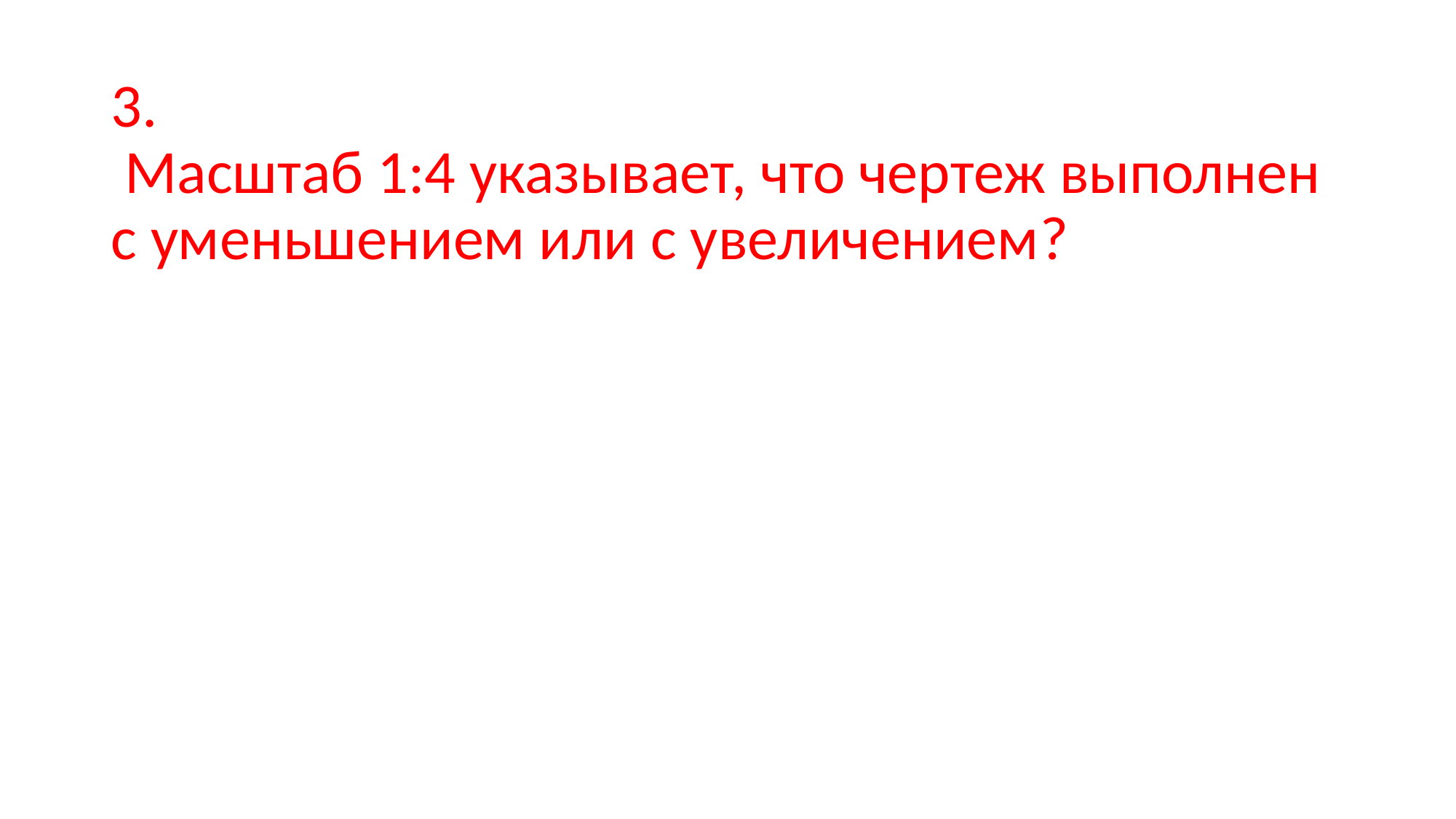

# 3. Масштаб 1:4 указывает, что чертеж выполнен с уменьшением или с увеличением?